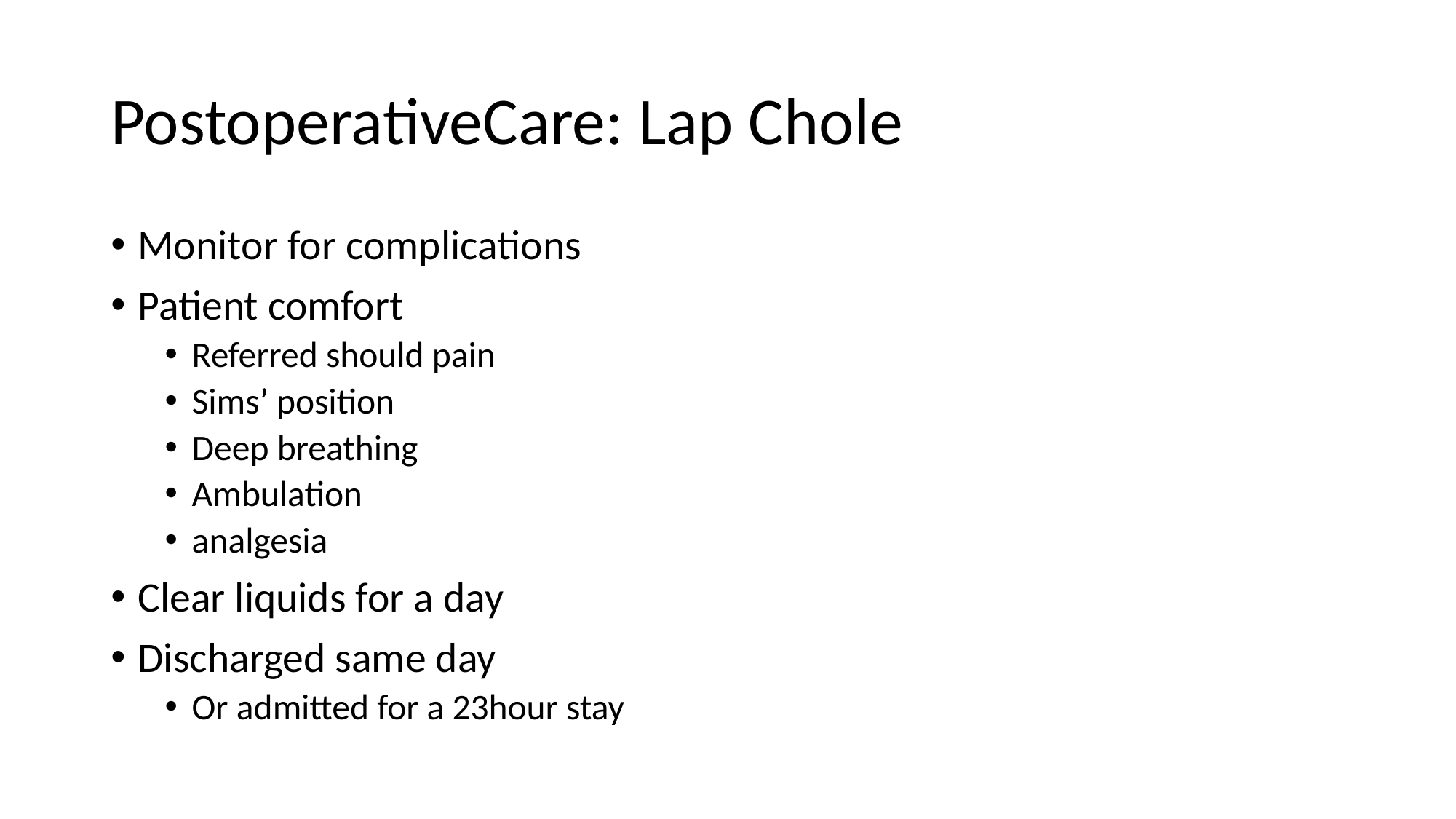

# PostoperativeCare: Lap Chole
Monitor for complications
Patient comfort
Referred should pain
Sims’ position
Deep breathing
Ambulation
analgesia
Clear liquids for a day
Discharged same day
Or admitted for a 23hour stay